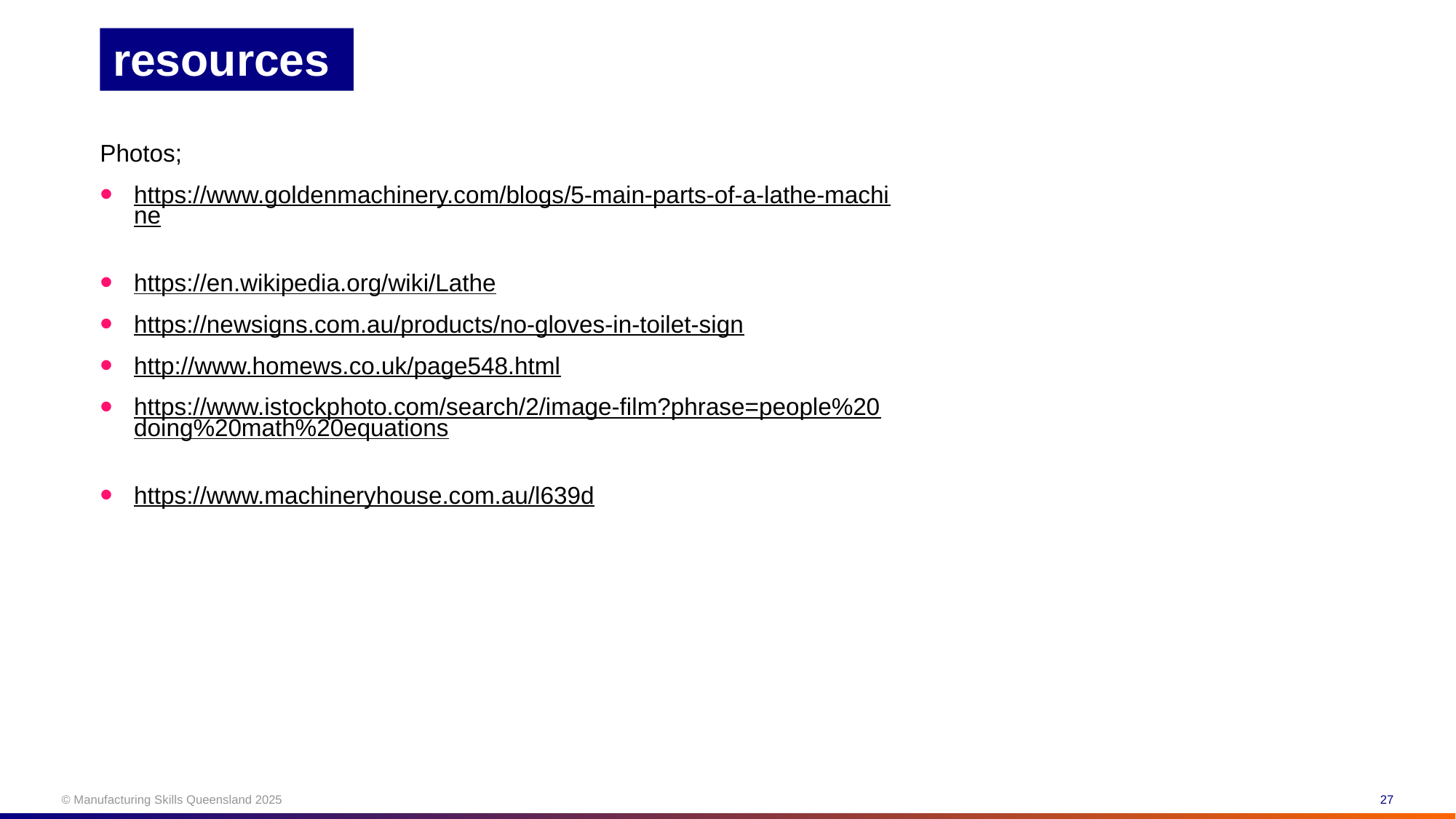

# resources
Photos;
https://www.goldenmachinery.com/blogs/5-main-parts-of-a-lathe-machine
https://en.wikipedia.org/wiki/Lathe
https://newsigns.com.au/products/no-gloves-in-toilet-sign
http://www.homews.co.uk/page548.html
https://www.istockphoto.com/search/2/image-film?phrase=people%20doing%20math%20equations
https://www.machineryhouse.com.au/l639d